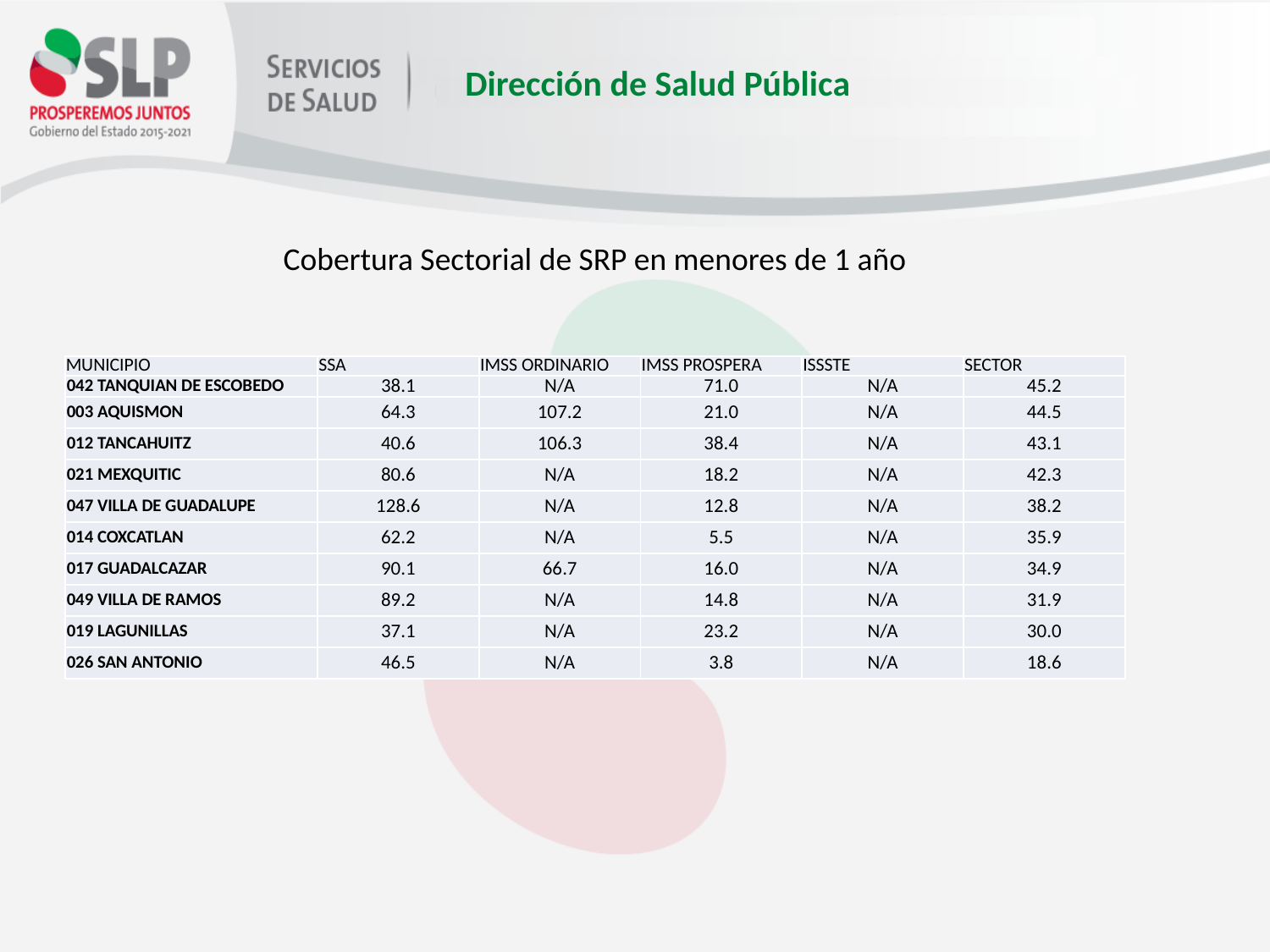

Cobertura Sectorial de SRP en menores de 1 año
| MUNICIPIO | SSA | IMSS ORDINARIO | IMSS PROSPERA | ISSSTE | SECTOR |
| --- | --- | --- | --- | --- | --- |
| 042 TANQUIAN DE ESCOBEDO | 38.1 | N/A | 71.0 | N/A | 45.2 |
| 003 AQUISMON | 64.3 | 107.2 | 21.0 | N/A | 44.5 |
| 012 TANCAHUITZ | 40.6 | 106.3 | 38.4 | N/A | 43.1 |
| 021 MEXQUITIC | 80.6 | N/A | 18.2 | N/A | 42.3 |
| 047 VILLA DE GUADALUPE | 128.6 | N/A | 12.8 | N/A | 38.2 |
| 014 COXCATLAN | 62.2 | N/A | 5.5 | N/A | 35.9 |
| 017 GUADALCAZAR | 90.1 | 66.7 | 16.0 | N/A | 34.9 |
| 049 VILLA DE RAMOS | 89.2 | N/A | 14.8 | N/A | 31.9 |
| 019 LAGUNILLAS | 37.1 | N/A | 23.2 | N/A | 30.0 |
| 026 SAN ANTONIO | 46.5 | N/A | 3.8 | N/A | 18.6 |